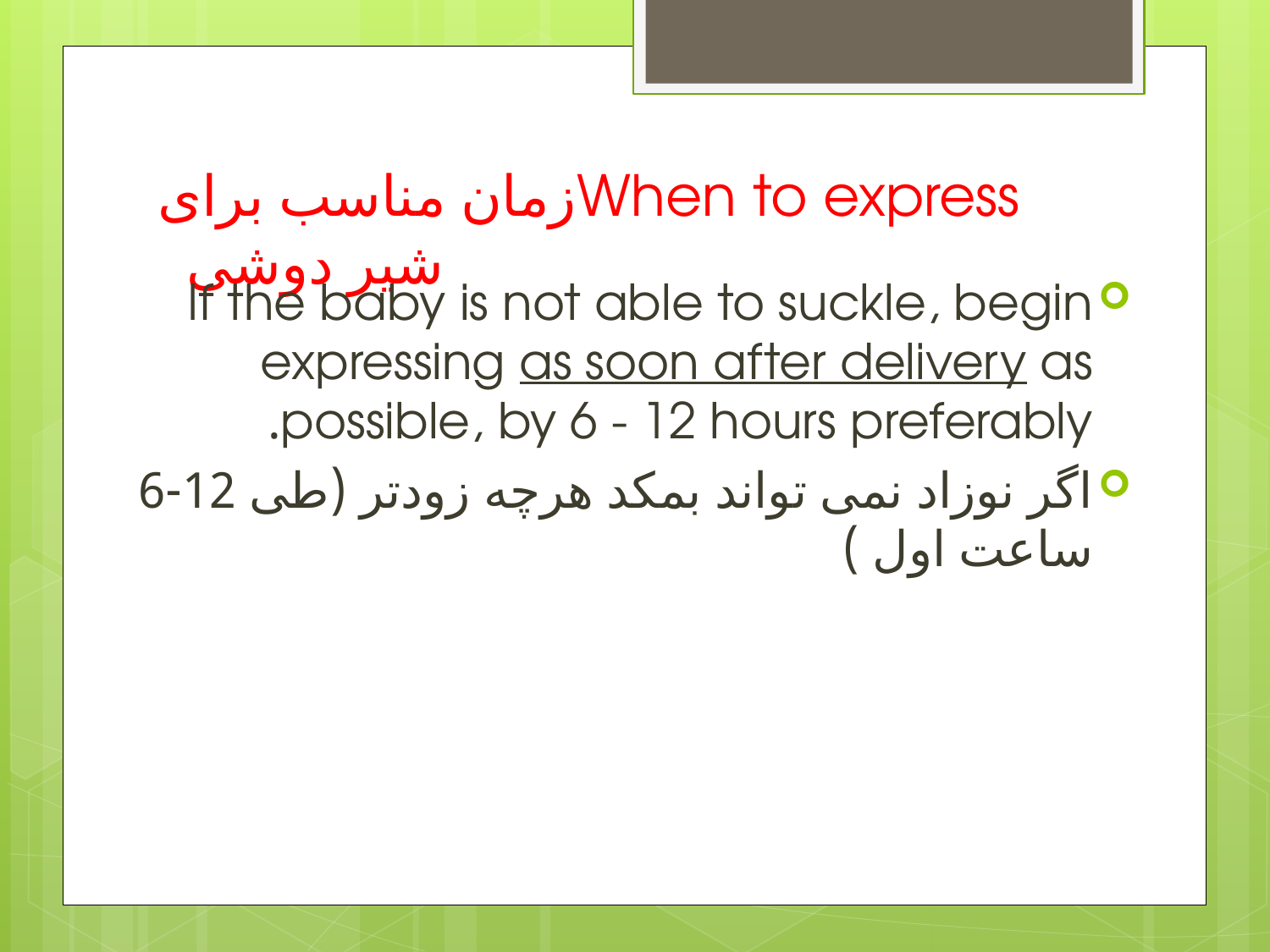

# When to expressزمان مناسب برای شیر دوشی
If the baby is not able to suckle, begin expressing as soon after delivery as possible, by 6 - 12 hours preferably.
اگر نوزاد نمی تواند بمکد هرچه زودتر (طی 12-6 ساعت اول )